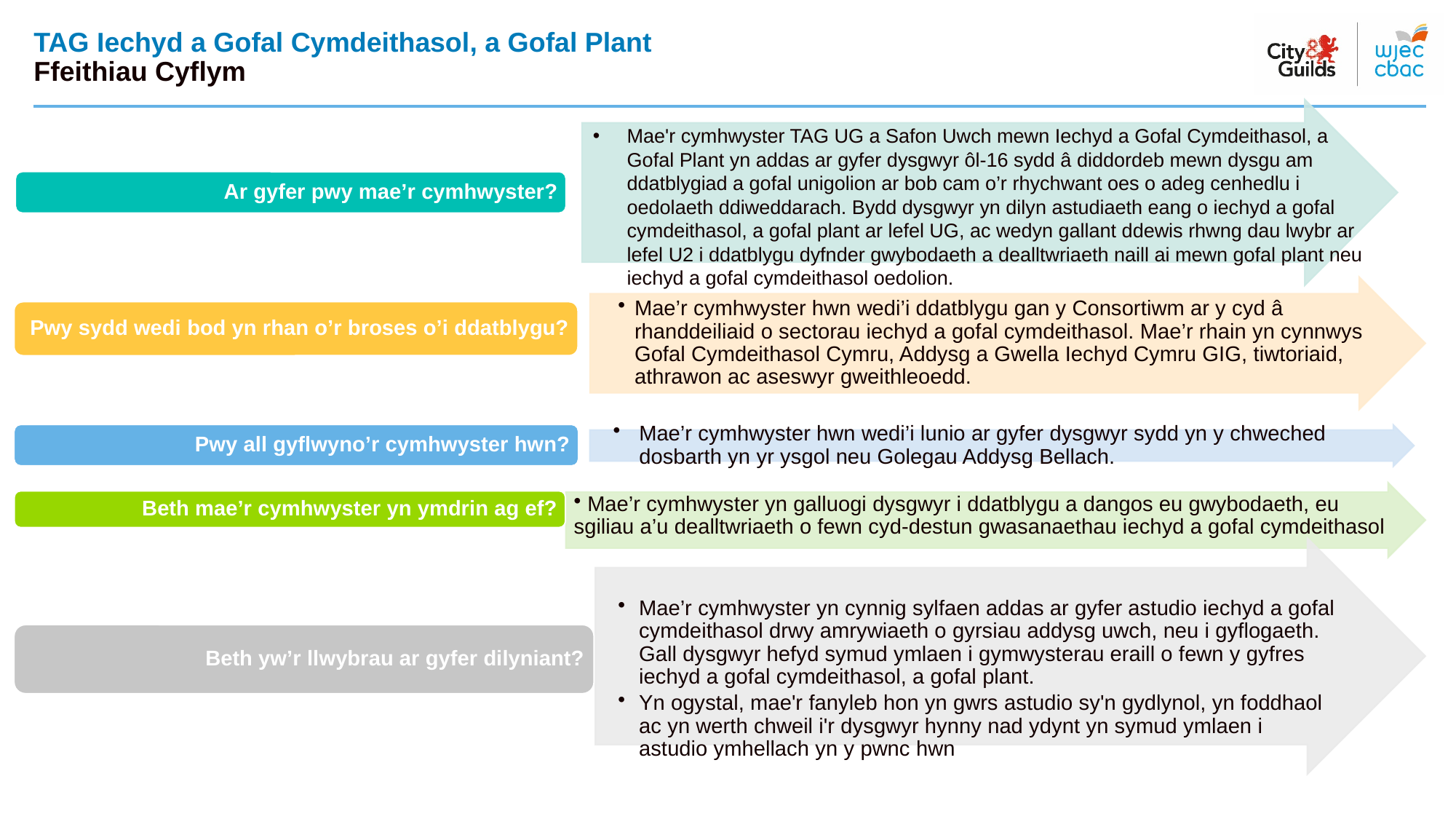

# TAG Iechyd a Gofal Cymdeithasol, a Gofal Plant Ffeithiau Cyflym
Ar gyfer pwy mae’r cymhwyster?
Mae’r cymhwyster hwn wedi’i ddatblygu gan y Consortiwm ar y cyd â rhanddeiliaid o sectorau iechyd a gofal cymdeithasol. Mae’r rhain yn cynnwys Gofal Cymdeithasol Cymru, Addysg a Gwella Iechyd Cymru GIG, tiwtoriaid, athrawon ac aseswyr gweithleoedd.
Pwy sydd wedi bod yn rhan o’r broses o’i ddatblygu?
Mae’r cymhwyster hwn wedi’i lunio ar gyfer dysgwyr sydd yn y chweched dosbarth yn yr ysgol neu Golegau Addysg Bellach.
Pwy all gyflwyno’r cymhwyster hwn?
 Mae’r cymhwyster yn galluogi dysgwyr i ddatblygu a dangos eu gwybodaeth, eu sgiliau a’u dealltwriaeth o fewn cyd-destun gwasanaethau iechyd a gofal cymdeithasol
Beth mae’r cymhwyster yn ymdrin ag ef?

Mae’r cymhwyster yn cynnig sylfaen addas ar gyfer astudio iechyd a gofal cymdeithasol drwy amrywiaeth o gyrsiau addysg uwch, neu i gyflogaeth. Gall dysgwyr hefyd symud ymlaen i gymwysterau eraill o fewn y gyfres iechyd a gofal cymdeithasol, a gofal plant.
Yn ogystal, mae'r fanyleb hon yn gwrs astudio sy'n gydlynol, yn foddhaol ac yn werth chweil i'r dysgwyr hynny nad ydynt yn symud ymlaen i astudio ymhellach yn y pwnc hwn
Beth yw’r llwybrau ar gyfer dilyniant?
Mae'r cymhwyster TAG UG a Safon Uwch mewn Iechyd a Gofal Cymdeithasol, a Gofal Plant yn addas ar gyfer dysgwyr ôl-16 sydd â diddordeb mewn dysgu am ddatblygiad a gofal unigolion ar bob cam o’r rhychwant oes o adeg cenhedlu i oedolaeth ddiweddarach. Bydd dysgwyr yn dilyn astudiaeth eang o iechyd a gofal cymdeithasol, a gofal plant ar lefel UG, ac wedyn gallant ddewis rhwng dau lwybr ar lefel U2 i ddatblygu dyfnder gwybodaeth a dealltwriaeth naill ai mewn gofal plant neu iechyd a gofal cymdeithasol oedolion.